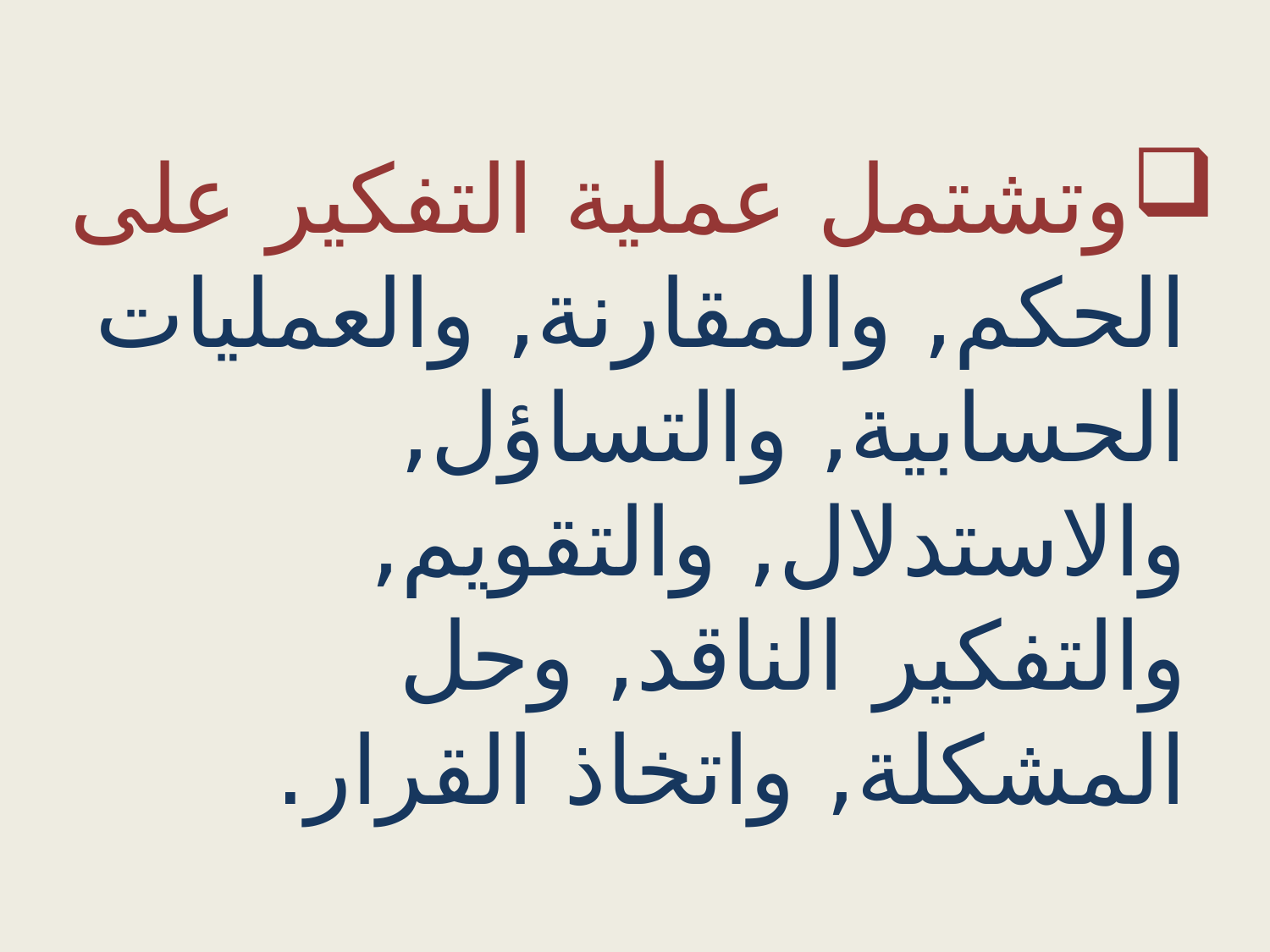

# وتشتمل عملية التفكير على الحكم, والمقارنة, والعمليات الحسابية, والتساؤل, والاستدلال, والتقويم, والتفكير الناقد, وحل المشكلة, واتخاذ القرار.